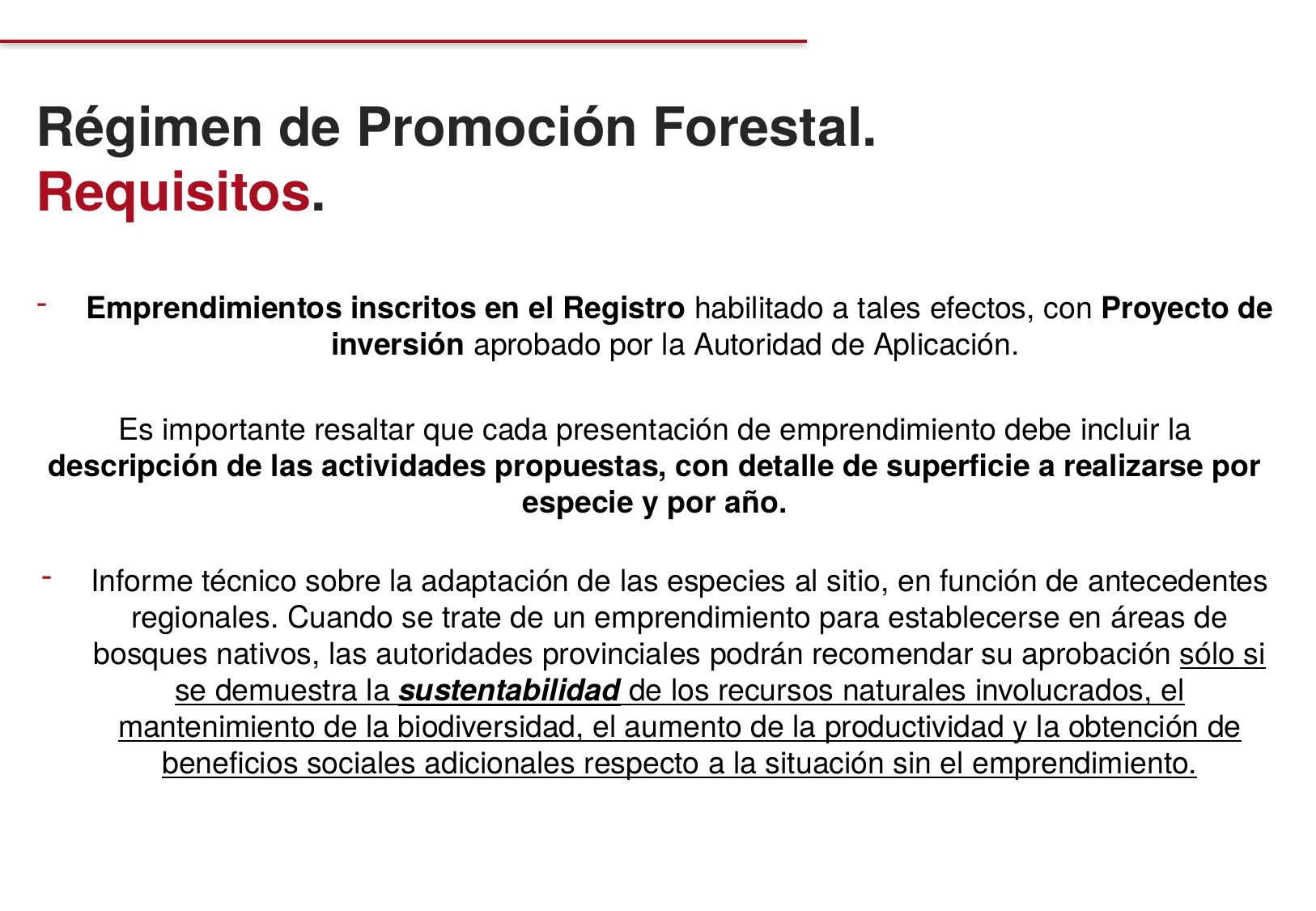

Régimen de Promoción Forestal.
Requisitos.
Emprendimientos inscritos en el Registro habilitado a tales efectos, con Proyecto de inversión aprobado por la Autoridad de Aplicación.

Es importante resaltar que cada presentación de emprendimiento debe incluir la descripción de las actividades propuestas, con detalle de superficie a realizarse por especie y por año.
Informe técnico sobre la adaptación de las especies al sitio, en función de antecedentes regionales. Cuando se trate de un emprendimiento para establecerse en áreas de bosques nativos, las autoridades provinciales podrán recomendar su aprobación sólo si se demuestra la sustentabilidad de los recursos naturales involucrados, el mantenimiento de la biodiversidad, el aumento de la productividad y la obtención de beneficios sociales adicionales respecto a la situación sin el emprendimiento.